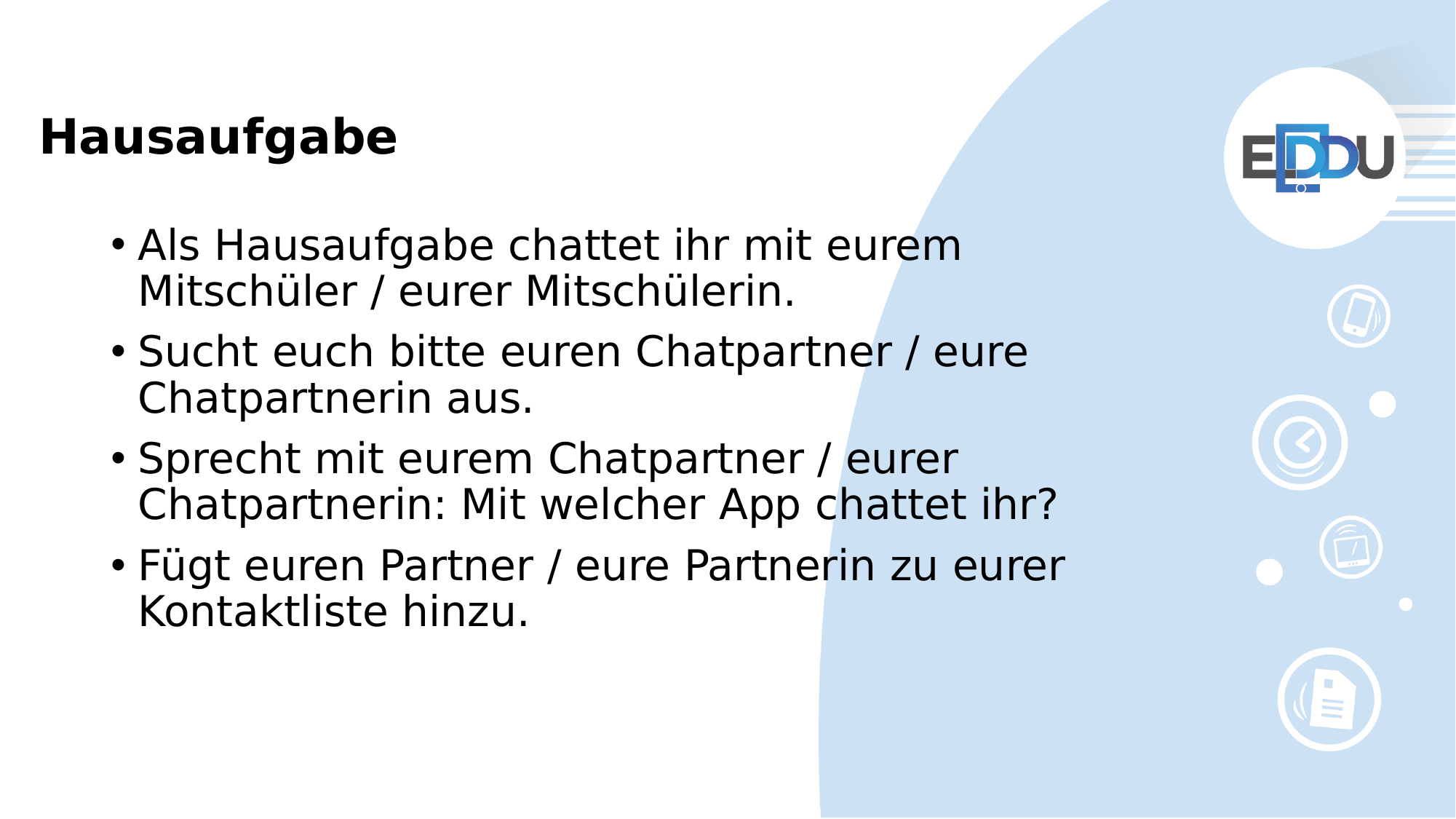

# Hausaufgabe
Als Hausaufgabe chattet ihr mit eurem Mitschüler / eurer Mitschülerin.
Sucht euch bitte euren Chatpartner / eure Chatpartnerin aus.
Sprecht mit eurem Chatpartner / eurer Chatpartnerin: Mit welcher App chattet ihr?
Fügt euren Partner / eure Partnerin zu eurer Kontaktliste hinzu.